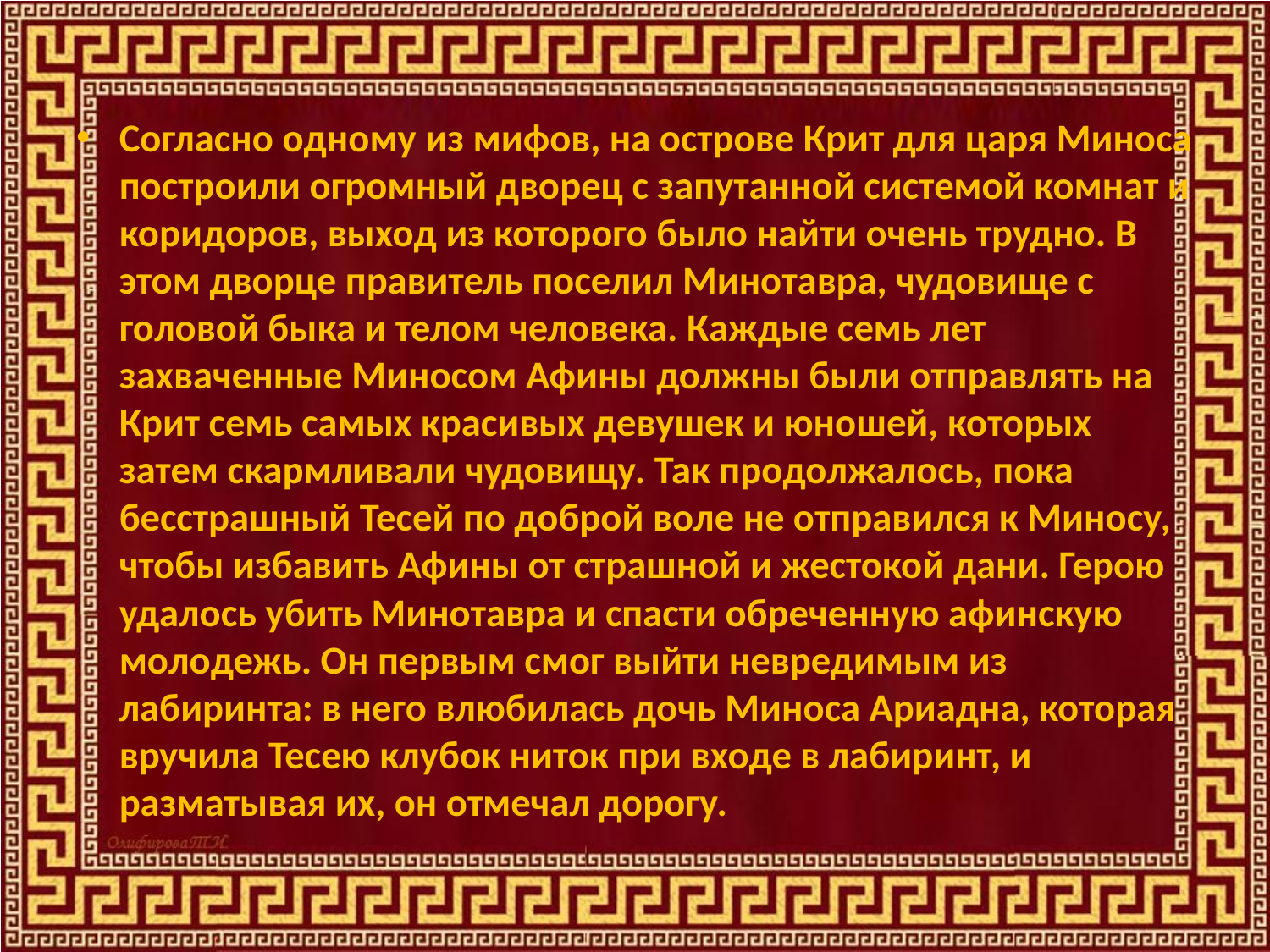

Согласно одному из мифов, на острове Крит для царя Миноса построили огромный дворец с запутанной системой комнат и коридоров, выход из которого было найти очень трудно. В этом дворце правитель поселил Минотавра, чудовище с головой быка и телом человека. Каждые семь лет захваченные Миносом Афины должны были отправлять на Крит семь самых красивых девушек и юношей, которых затем скармливали чудовищу. Так продолжалось, пока бесстрашный Тесей по доброй воле не отправился к Миносу, чтобы избавить Афины от страшной и жестокой дани. Герою удалось убить Минотавра и спасти обреченную афинскую молодежь. Он первым смог выйти невредимым из лабиринта: в него влюбилась дочь Миноса Ариадна, которая вручила Тесею клубок ниток при входе в лабиринт, и разматывая их, он отмечал дорогу.